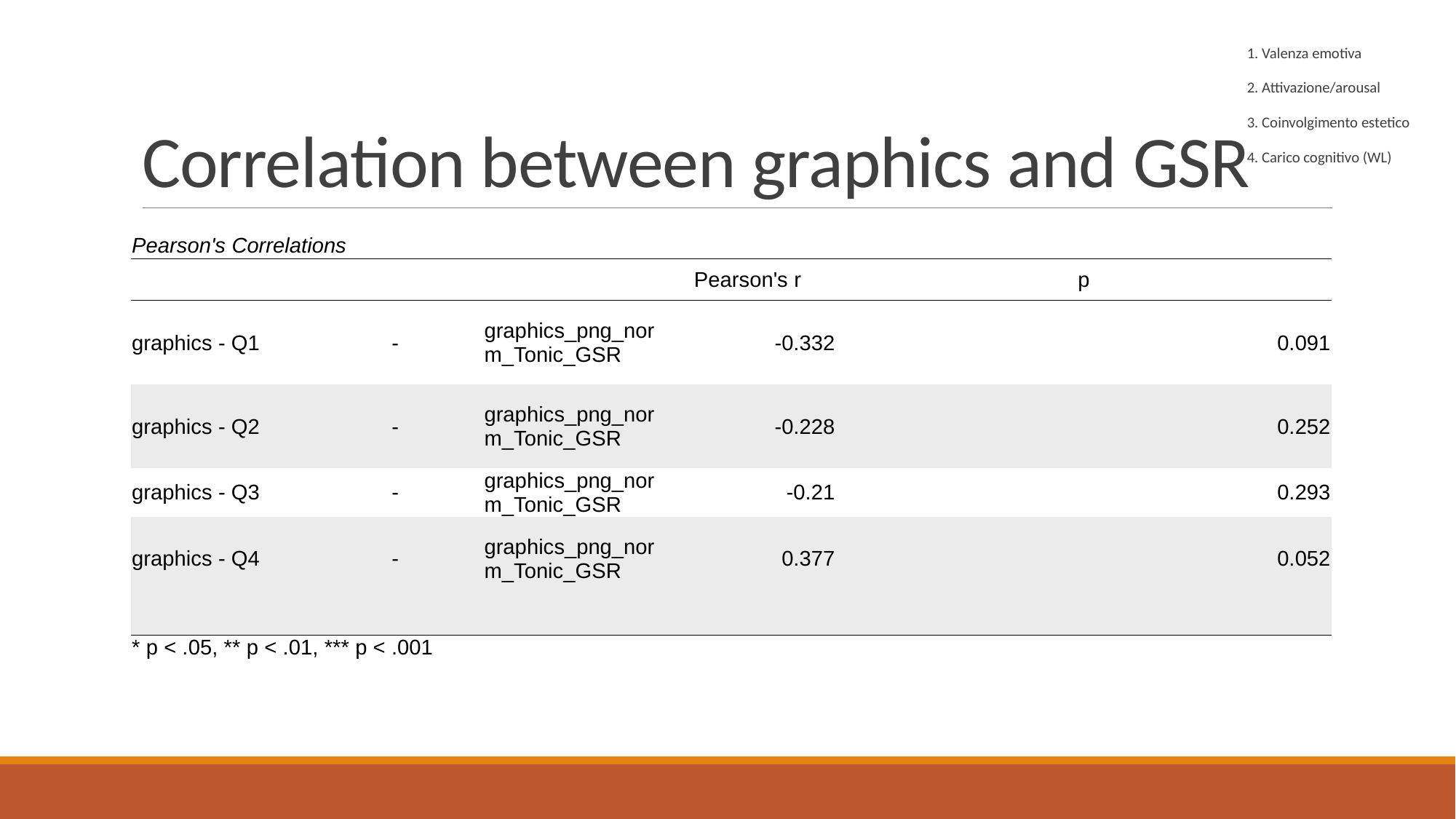

# Correlation between graphics and GSR
1. Valenza emotiva
2. Attivazione/arousal
3. Coinvolgimento estetico
4. Carico cognitivo (WL)
| Pearson's Correlations |  |  |  |  |
| --- | --- | --- | --- | --- |
|  |  |  | Pearson's r | p |
| graphics - Q1 | - | graphics\_png\_norm\_Tonic\_GSR | -0.332 | 0.091 |
| graphics - Q2 | - | graphics\_png\_norm\_Tonic\_GSR | -0.228 | 0.252 |
| graphics - Q3 | - | graphics\_png\_norm\_Tonic\_GSR | -0.21 | 0.293 |
| graphics - Q4 | - | graphics\_png\_norm\_Tonic\_GSR | 0.377 | 0.052 |
|  |  |  |  |  |
| \* p < .05, \*\* p < .01, \*\*\* p < .001 |  |  |  |  |